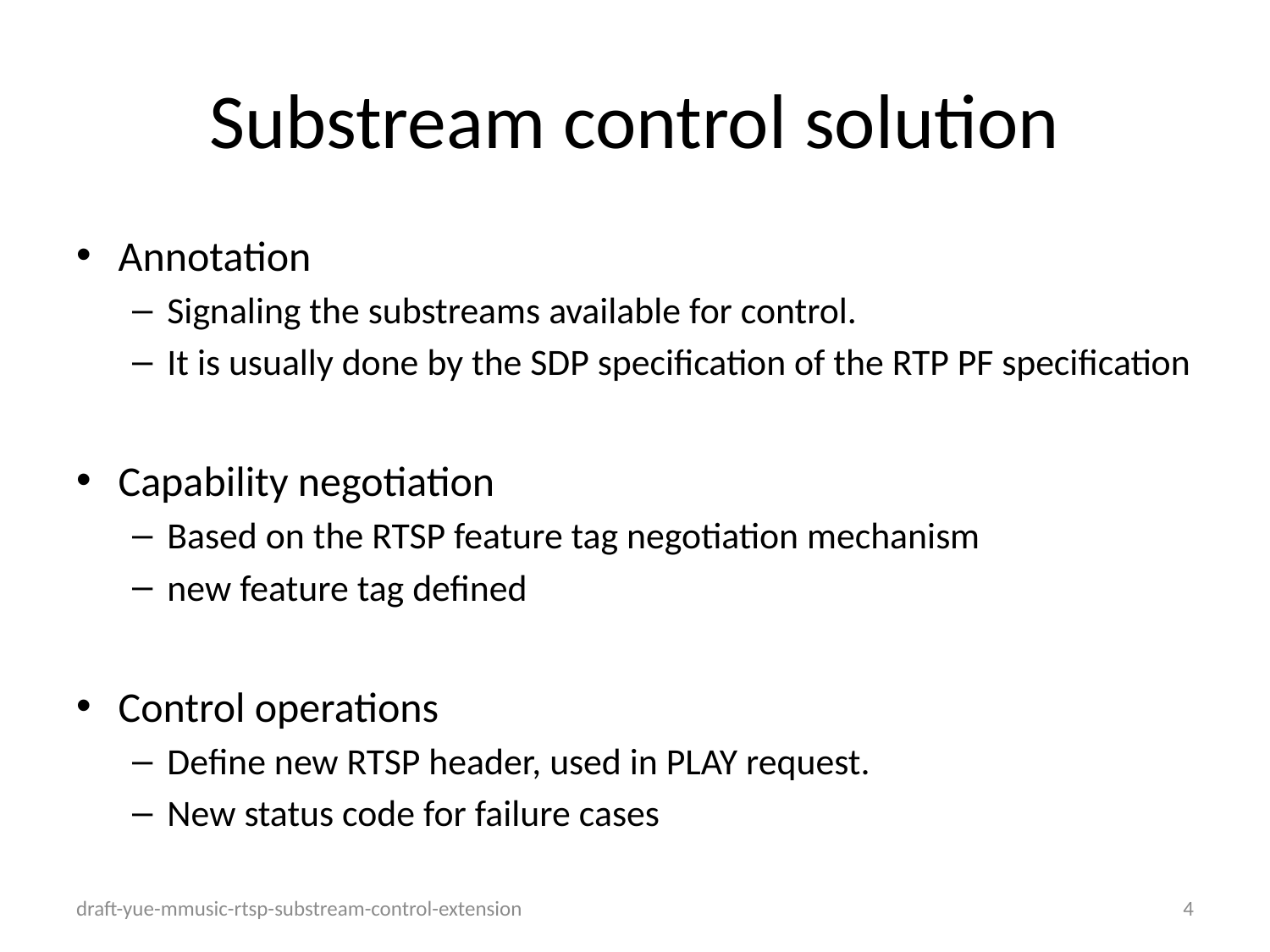

# Substream control solution
Annotation
Signaling the substreams available for control.
It is usually done by the SDP specification of the RTP PF specification

Capability negotiation
Based on the RTSP feature tag negotiation mechanism
new feature tag defined

Control operations
Define new RTSP header, used in PLAY request.
New status code for failure cases
draft-yue-mmusic-rtsp-substream-control-extension
4